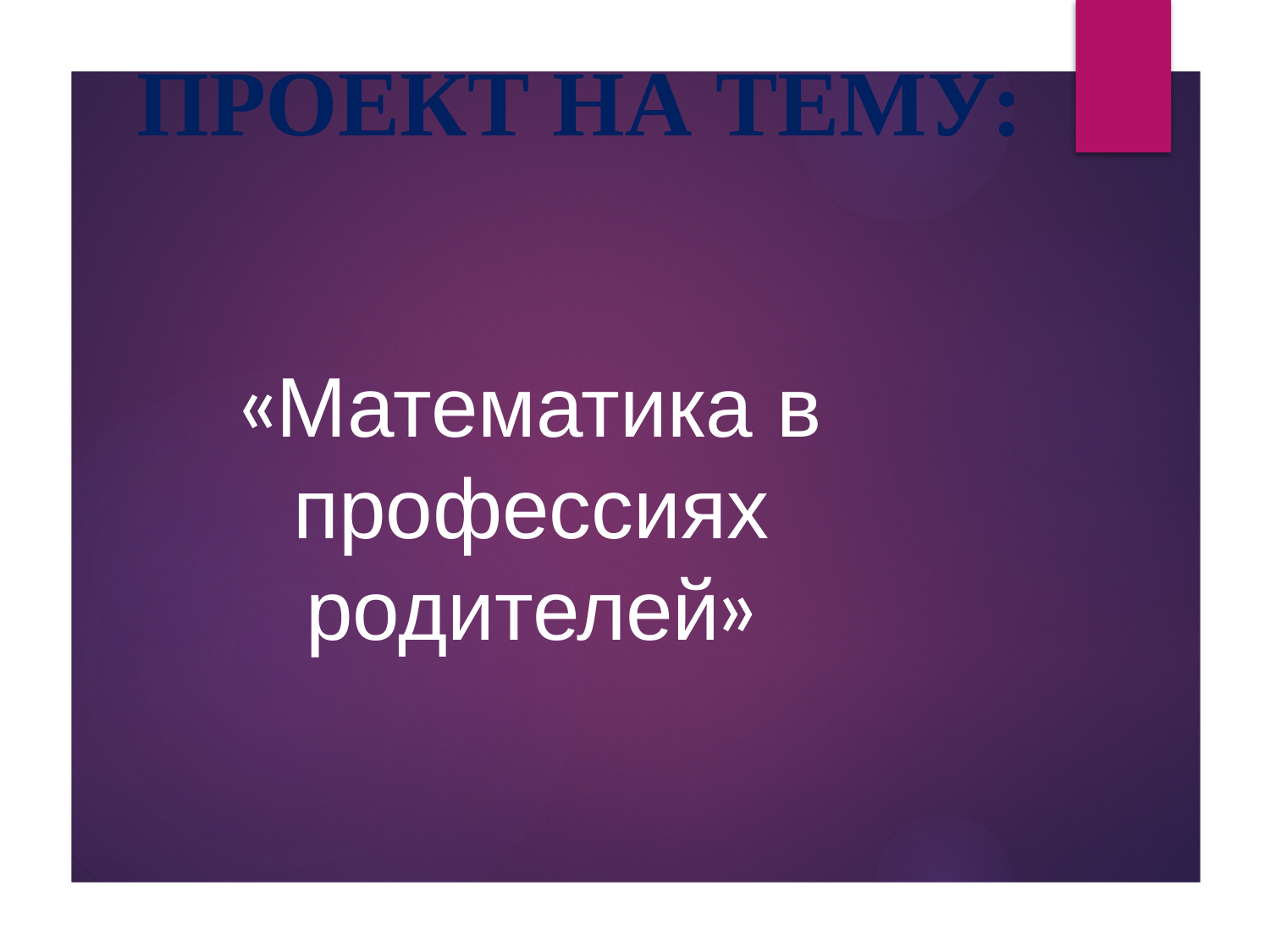

Проект на тему:
# «Математика в профессиях родителей»